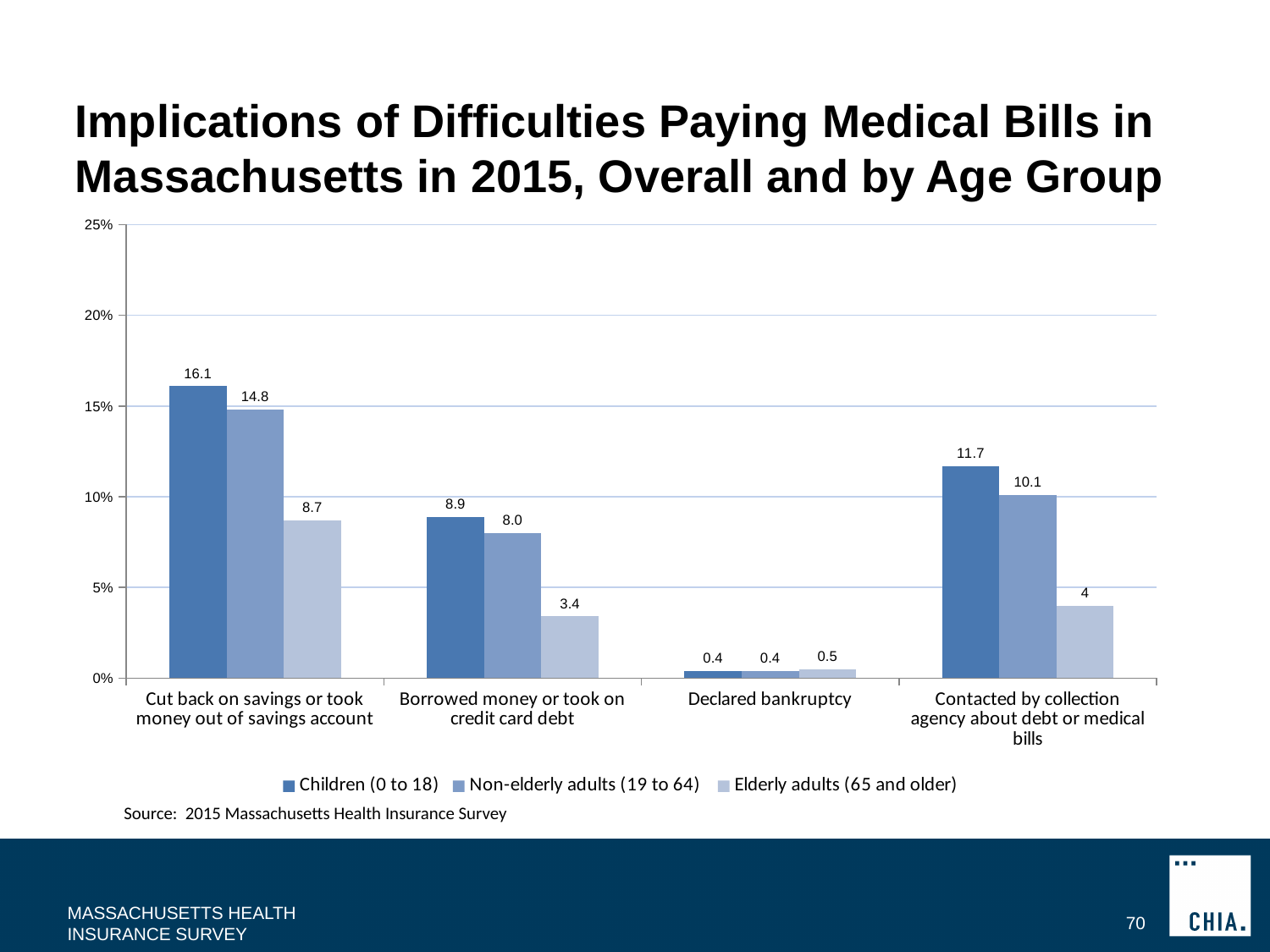

# Implications of Difficulties Paying Medical Bills in Massachusetts in 2015, Overall and by Age Group

### Chart

| Category | Children (0 to 18) | Non-elderly adults (19 to 64)  | Elderly adults (65 and older) |
|---|---|---|---|
| Cut back on savings or took money out of savings account | 16.1 | 14.8 | 8.7 |
| Borrowed money or took on credit card debt | 8.9 | 8.0 | 3.4 |
| Declared bankruptcy | 0.4 | 0.4 | 0.5 |
| Contacted by collection agency about debt or medical bills | 11.7 | 10.1 | 4.0 |
Source:  2015 Massachusetts Health Insurance Survey
MASSACHUSETTS HEALTH INSURANCE SURVEY
70